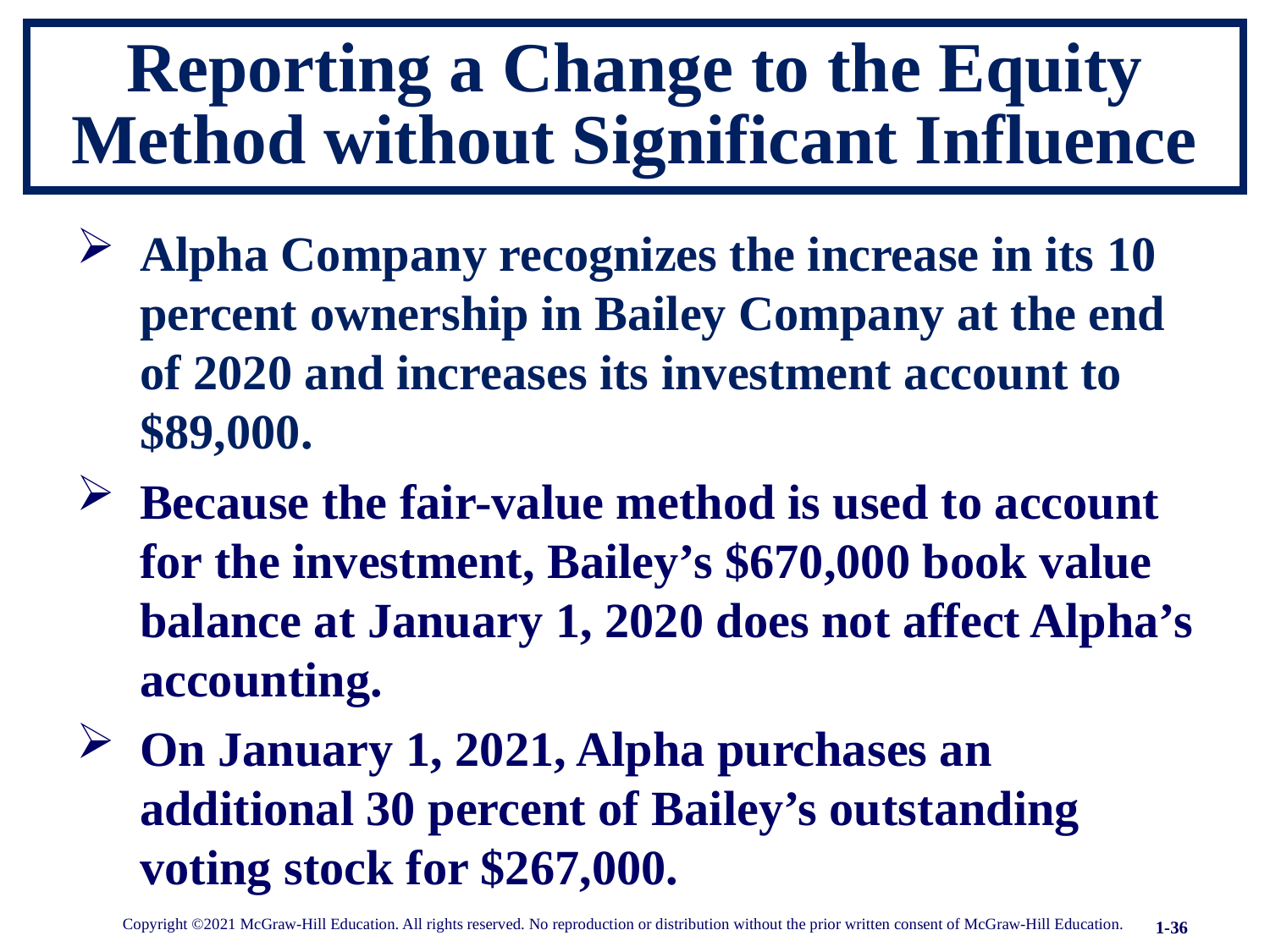

# Reporting a Change to the Equity Method without Significant Influence
Alpha Company recognizes the increase in its 10 percent ownership in Bailey Company at the end of 2020 and increases its investment account to $89,000.
Because the fair-value method is used to account for the investment, Bailey’s $670,000 book value balance at January 1, 2020 does not affect Alpha’s accounting.
On January 1, 2021, Alpha purchases an additional 30 percent of Bailey’s outstanding voting stock for $267,000.
Copyright ©2021 McGraw-Hill Education. All rights reserved. No reproduction or distribution without the prior written consent of McGraw-Hill Education.
1-36